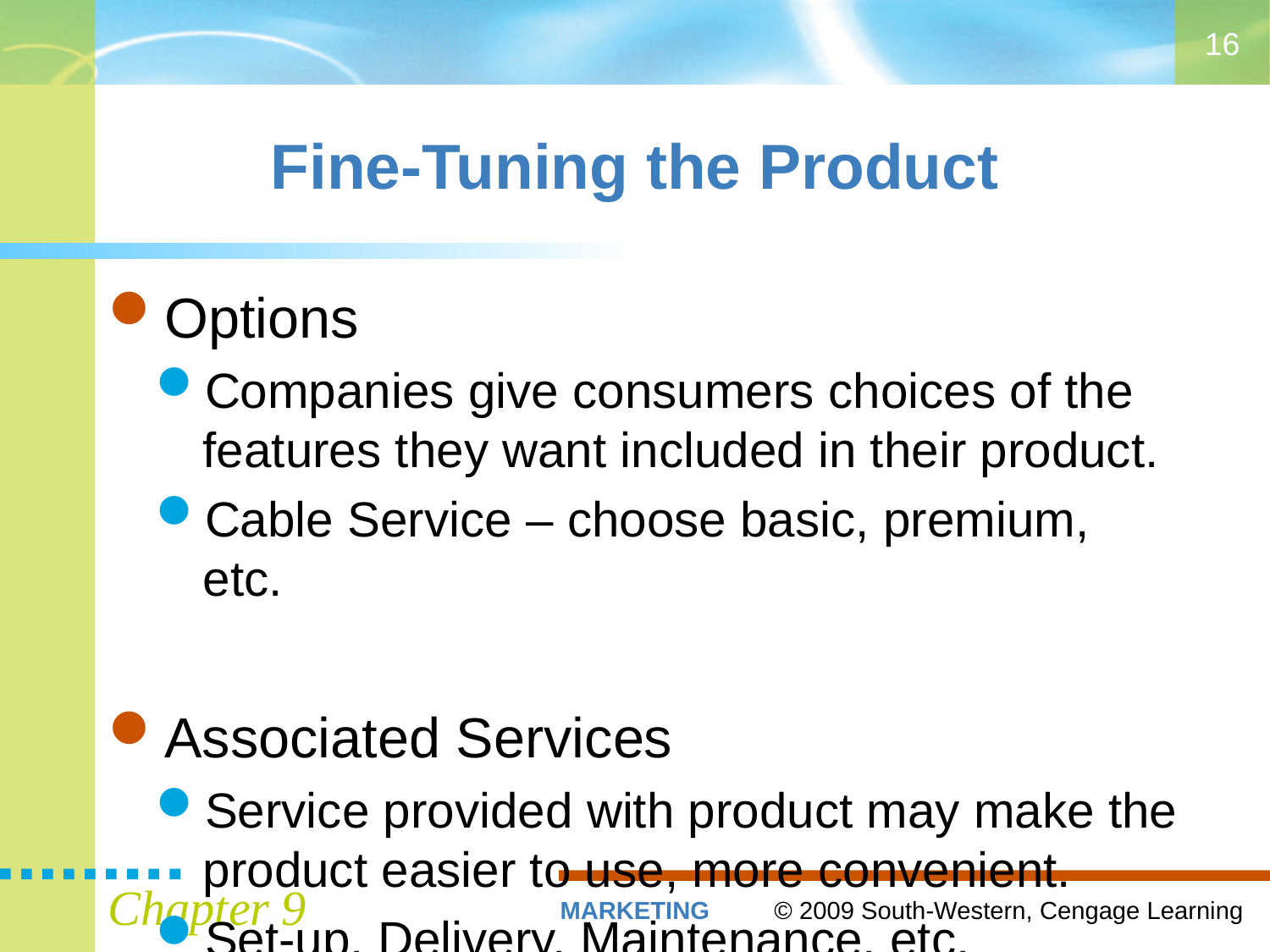

16
# Fine-Tuning the Product
Options
Companies give consumers choices of the features they want included in their product.
Cable Service – choose basic, premium, etc.

Associated Services
Service provided with product may make the product easier to use, more convenient.
Set-up, Delivery, Maintenance, etc.
Chapter 9